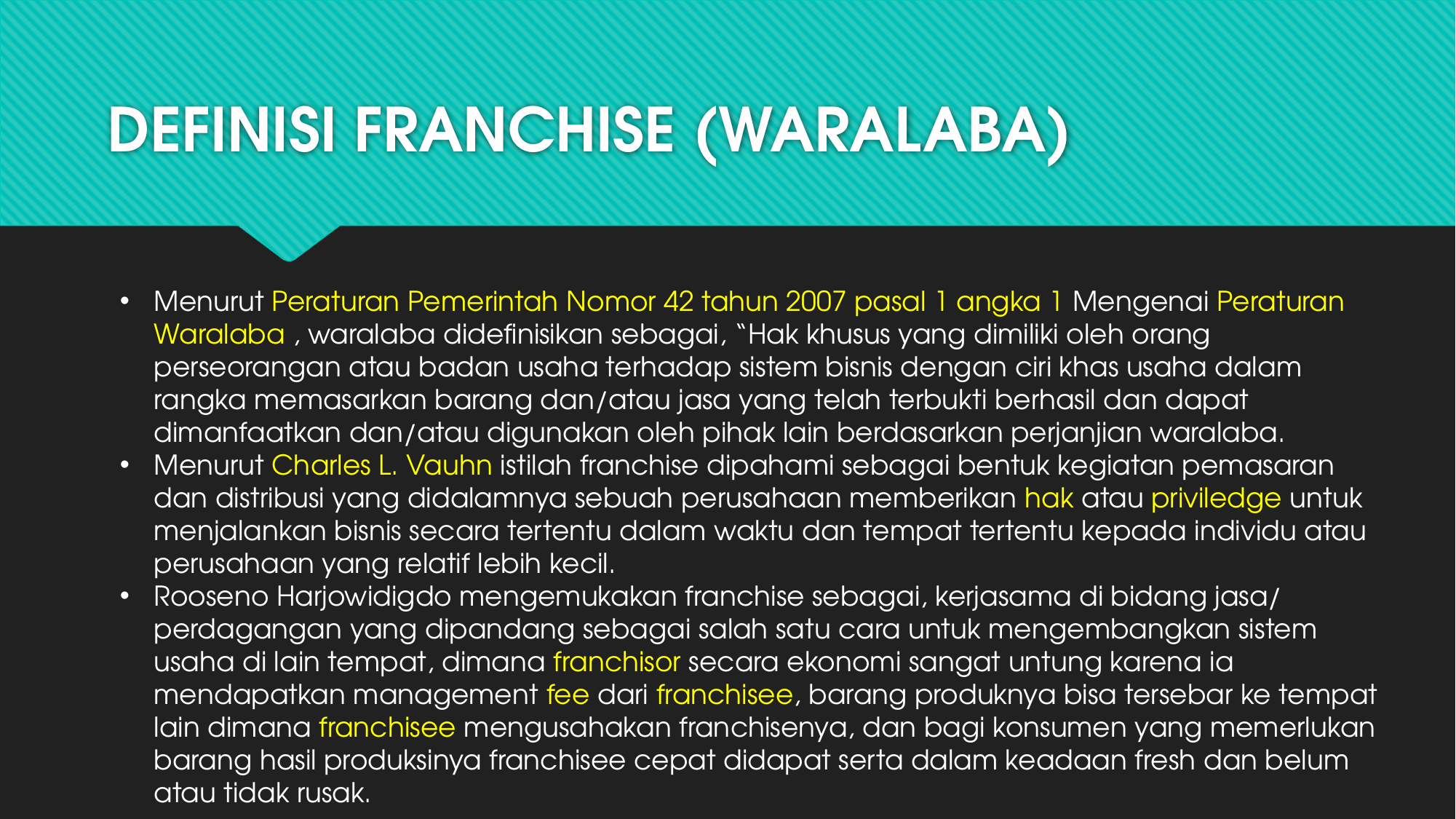

# DEFINISI FRANCHISE (WARALABA)
Menurut Peraturan Pemerintah Nomor 42 tahun 2007 pasal 1 angka 1 Mengenai Peraturan Waralaba , waralaba didefinisikan sebagai, “Hak khusus yang dimiliki oleh orang perseorangan atau badan usaha terhadap sistem bisnis dengan ciri khas usaha dalam rangka memasarkan barang dan/atau jasa yang telah terbukti berhasil dan dapat dimanfaatkan dan/atau digunakan oleh pihak lain berdasarkan perjanjian waralaba.
Menurut Charles L. Vauhn istilah franchise dipahami sebagai bentuk kegiatan pemasaran dan distribusi yang didalamnya sebuah perusahaan memberikan hak atau priviledge untuk menjalankan bisnis secara tertentu dalam waktu dan tempat tertentu kepada individu atau perusahaan yang relatif lebih kecil.
Rooseno Harjowidigdo mengemukakan franchise sebagai, kerjasama di bidang jasa/ perdagangan yang dipandang sebagai salah satu cara untuk mengembangkan sistem usaha di lain tempat, dimana franchisor secara ekonomi sangat untung karena ia mendapatkan management fee dari franchisee, barang produknya bisa tersebar ke tempat lain dimana franchisee mengusahakan franchisenya, dan bagi konsumen yang memerlukan barang hasil produksinya franchisee cepat didapat serta dalam keadaan fresh dan belum atau tidak rusak.